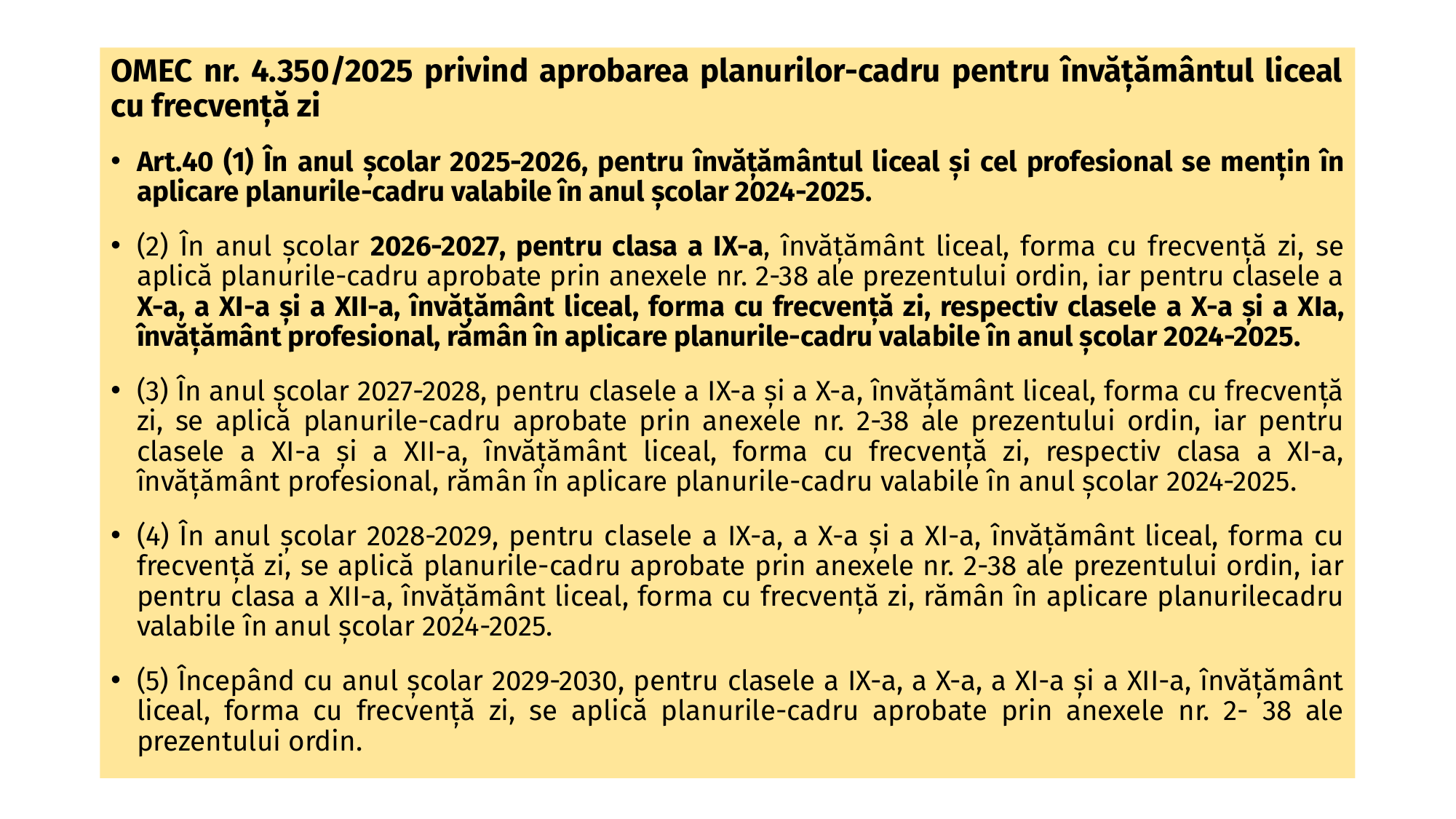

OMEC nr. 4.350/2025 privind aprobarea planurilor-cadru pentru învățământul liceal cu frecvență zi
Art.40 (1) În anul școlar 2025-2026, pentru învățământul liceal și cel profesional se mențin în aplicare planurile-cadru valabile în anul școlar 2024-2025.
(2) În anul școlar 2026-2027, pentru clasa a IX-a, învățământ liceal, forma cu frecvență zi, se aplică planurile-cadru aprobate prin anexele nr. 2-38 ale prezentului ordin, iar pentru clasele a X-a, a XI-a și a XII-a, învățământ liceal, forma cu frecvență zi, respectiv clasele a X-a și a XIa, învățământ profesional, rămân în aplicare planurile-cadru valabile în anul școlar 2024-2025.
(3) În anul școlar 2027-2028, pentru clasele a IX-a și a X-a, învățământ liceal, forma cu frecvență zi, se aplică planurile-cadru aprobate prin anexele nr. 2-38 ale prezentului ordin, iar pentru clasele a XI-a și a XII-a, învățământ liceal, forma cu frecvență zi, respectiv clasa a XI-a, învățământ profesional, rămân în aplicare planurile-cadru valabile în anul școlar 2024-2025.
(4) În anul școlar 2028-2029, pentru clasele a IX-a, a X-a și a XI-a, învățământ liceal, forma cu frecvență zi, se aplică planurile-cadru aprobate prin anexele nr. 2-38 ale prezentului ordin, iar pentru clasa a XII-a, învățământ liceal, forma cu frecvență zi, rămân în aplicare planurilecadru valabile în anul școlar 2024-2025.
(5) Începând cu anul școlar 2029-2030, pentru clasele a IX-a, a X-a, a XI-a și a XII-a, învățământ liceal, forma cu frecvență zi, se aplică planurile-cadru aprobate prin anexele nr. 2- 38 ale prezentului ordin.